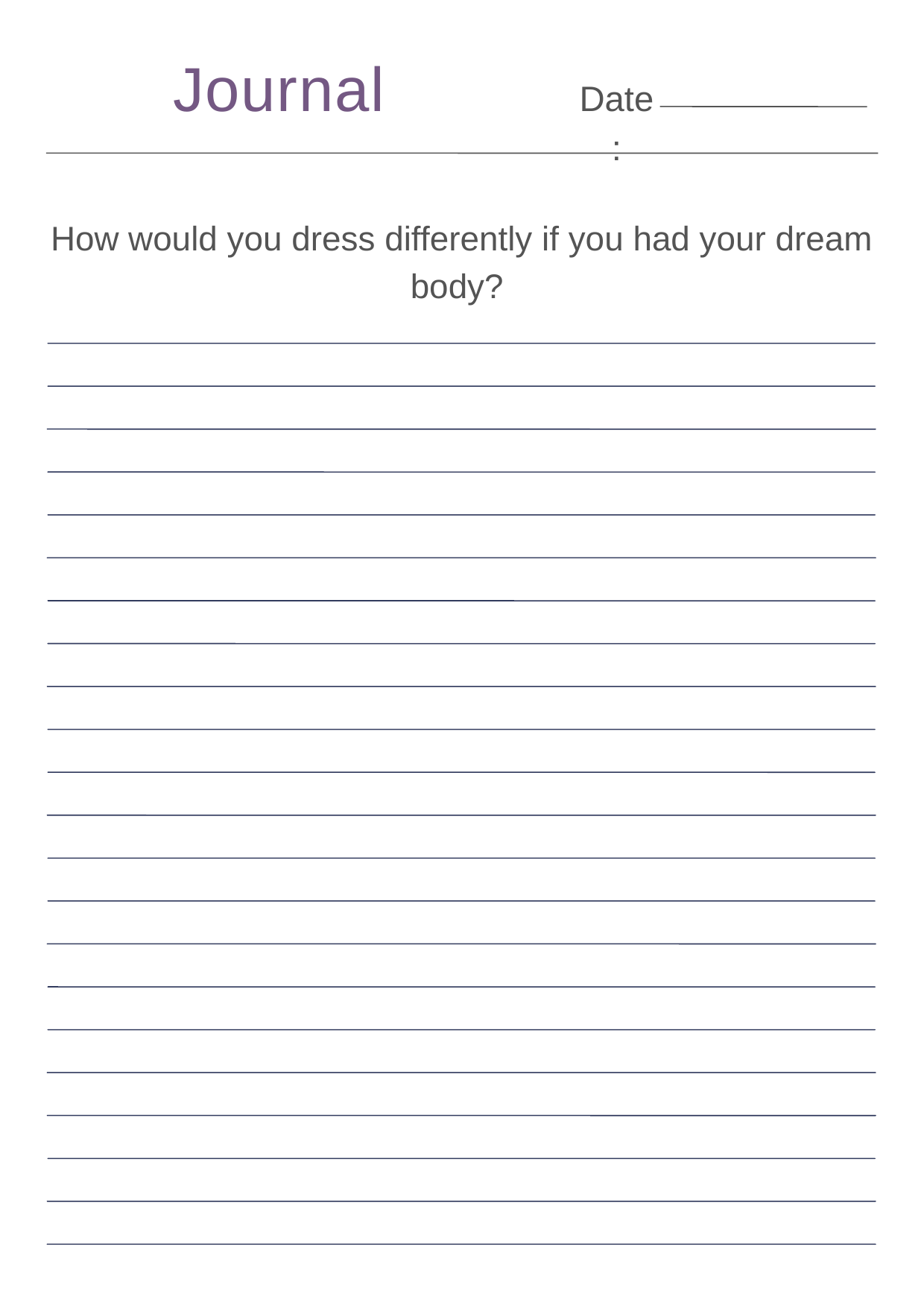

Journal
Date:

How would you dress differently if you had your dream body?